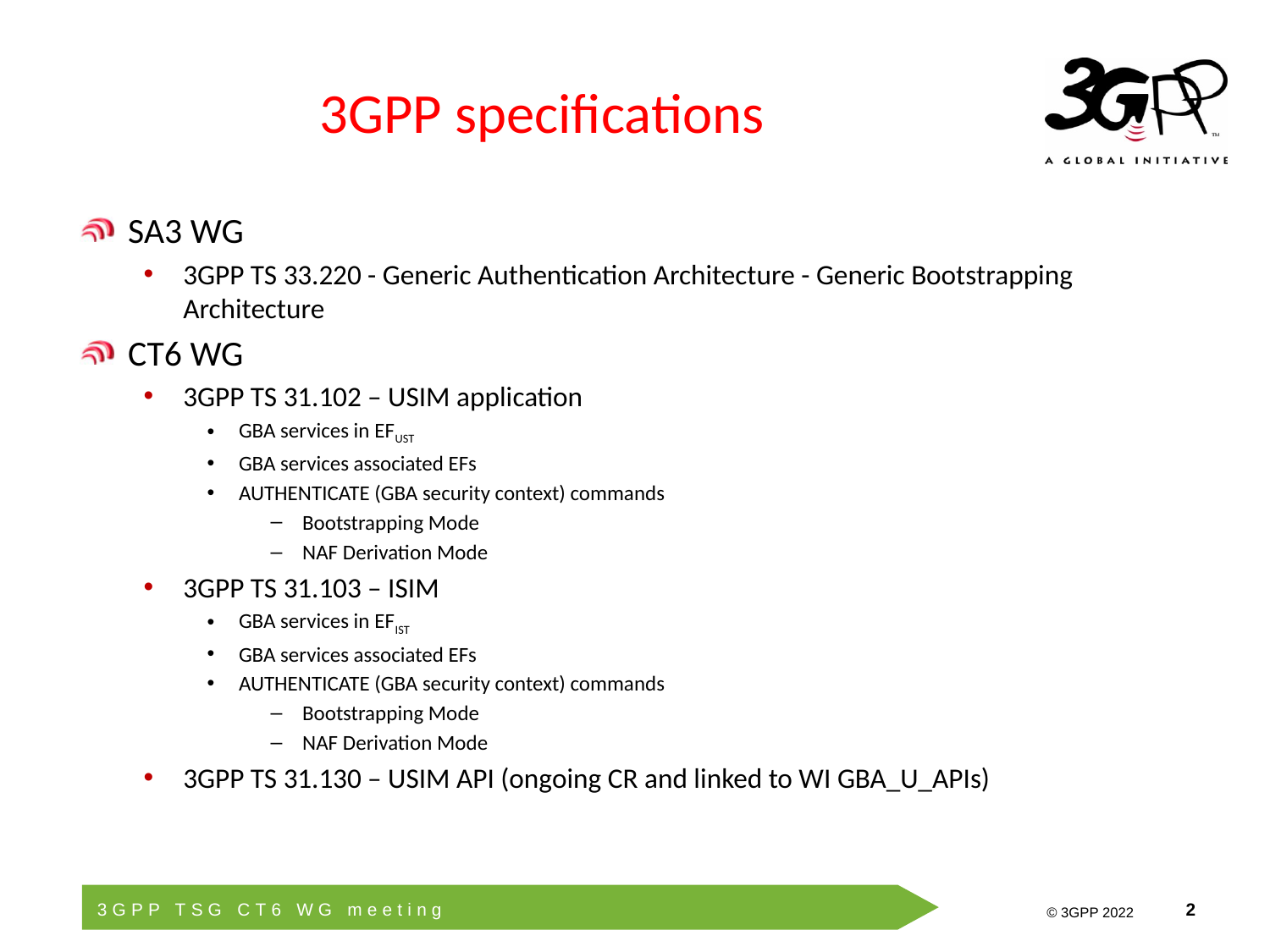

# 3GPP specifications
SA3 WG
3GPP TS 33.220 - Generic Authentication Architecture - Generic Bootstrapping Architecture
CT6 WG
3GPP TS 31.102 – USIM application
GBA services in EFUST
GBA services associated EFs
AUTHENTICATE (GBA security context) commands
Bootstrapping Mode
NAF Derivation Mode
3GPP TS 31.103 – ISIM
GBA services in EFIST
GBA services associated EFs
AUTHENTICATE (GBA security context) commands
Bootstrapping Mode
NAF Derivation Mode
3GPP TS 31.130 – USIM API (ongoing CR and linked to WI GBA_U_APIs)